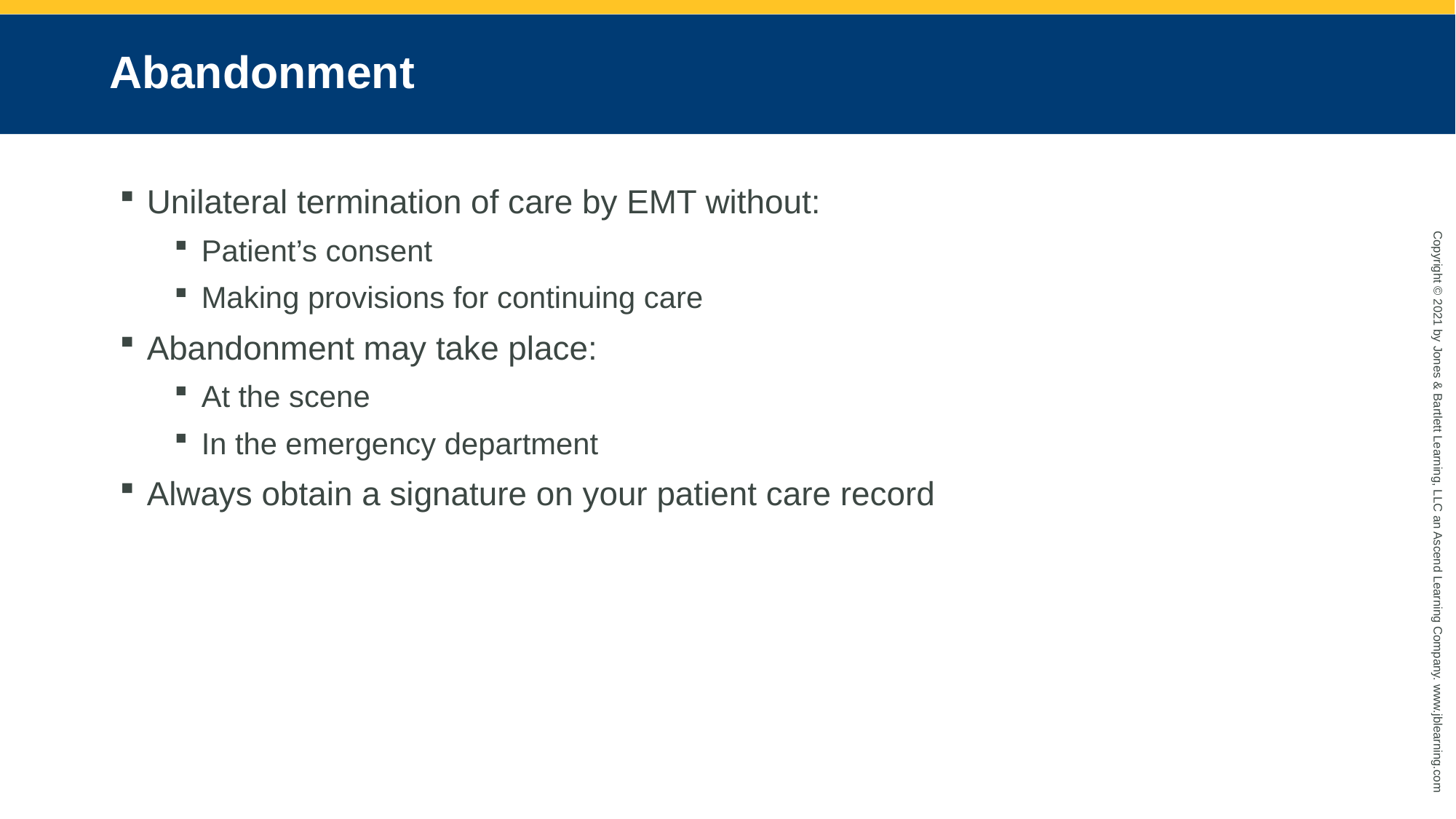

# Abandonment
Unilateral termination of care by EMT without:
Patient’s consent
Making provisions for continuing care
Abandonment may take place:
At the scene
In the emergency department
Always obtain a signature on your patient care record